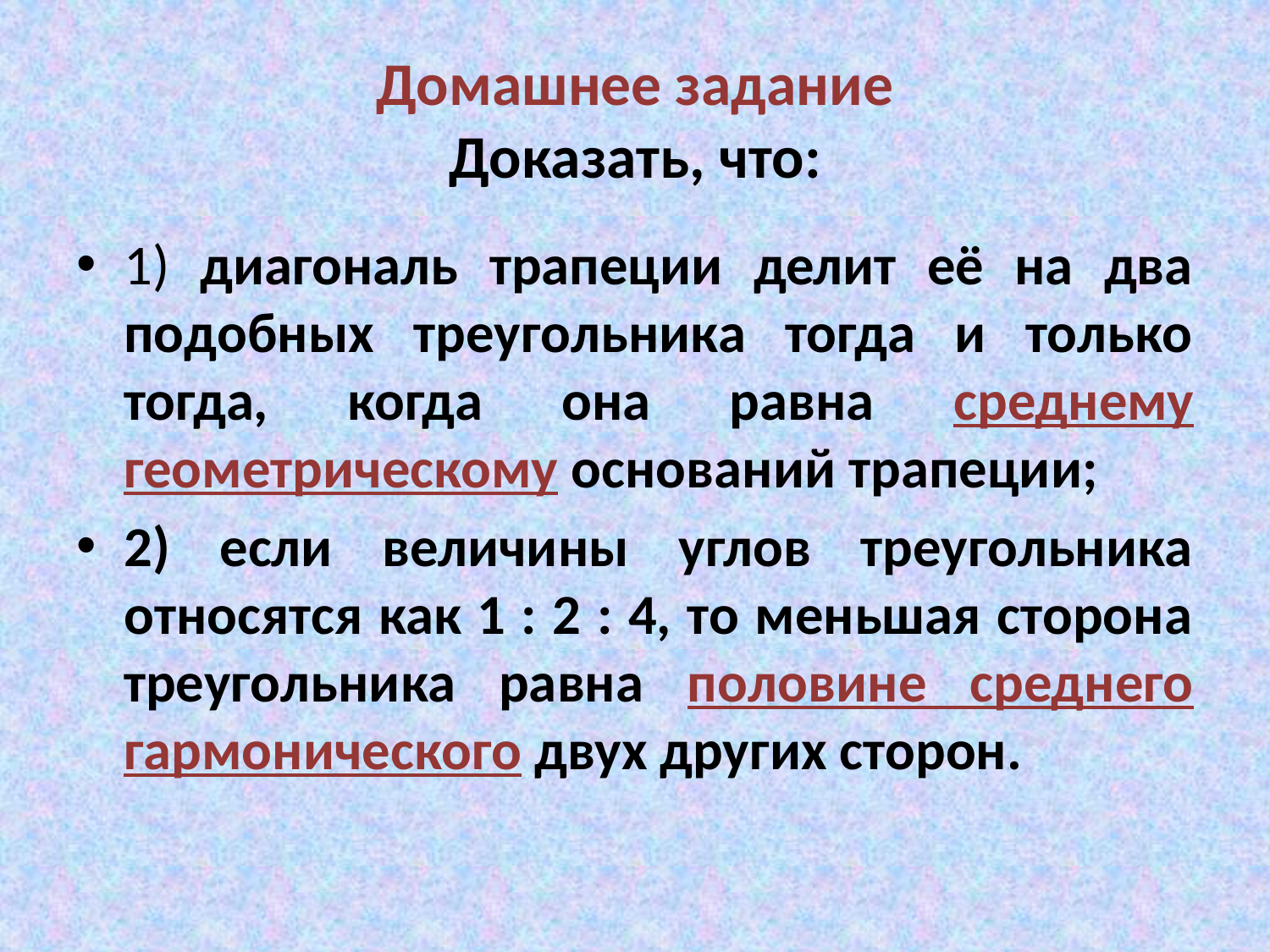

# Домашнее задание Доказать, что:
1) диагональ трапеции делит её на два подобных треугольника тогда и только тогда, когда она равна среднему геометрическому оснований трапеции;
2) если величины углов треугольника относятся как 1 : 2 : 4, то меньшая сторона треугольника равна половине среднего гармонического двух других сторон.